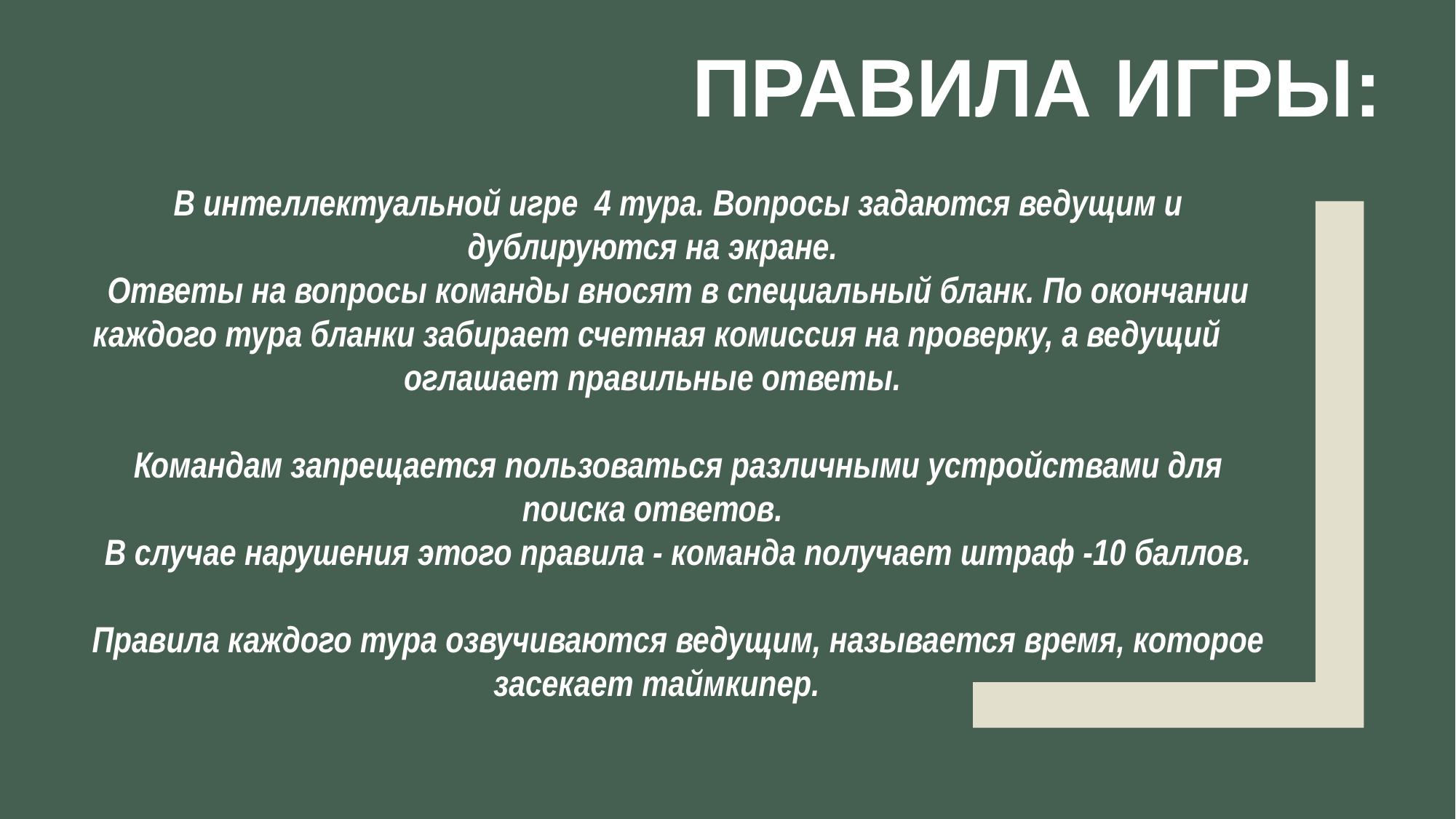

# Правила игры:
В интеллектуальной игре  4 тура. Вопросы задаются ведущим и дублируются на экране.
Ответы на вопросы команды вносят в специальный бланк. По окончании каждого тура бланки забирает счетная комиссия на проверку, а ведущий оглашает правильные ответы.

Командам запрещается пользоваться различными устройствами для поиска ответов.
В случае нарушения этого правила - команда получает штраф -10 баллов.

Правила каждого тура озвучиваются ведущим, называется время, которое засекает таймкипер.